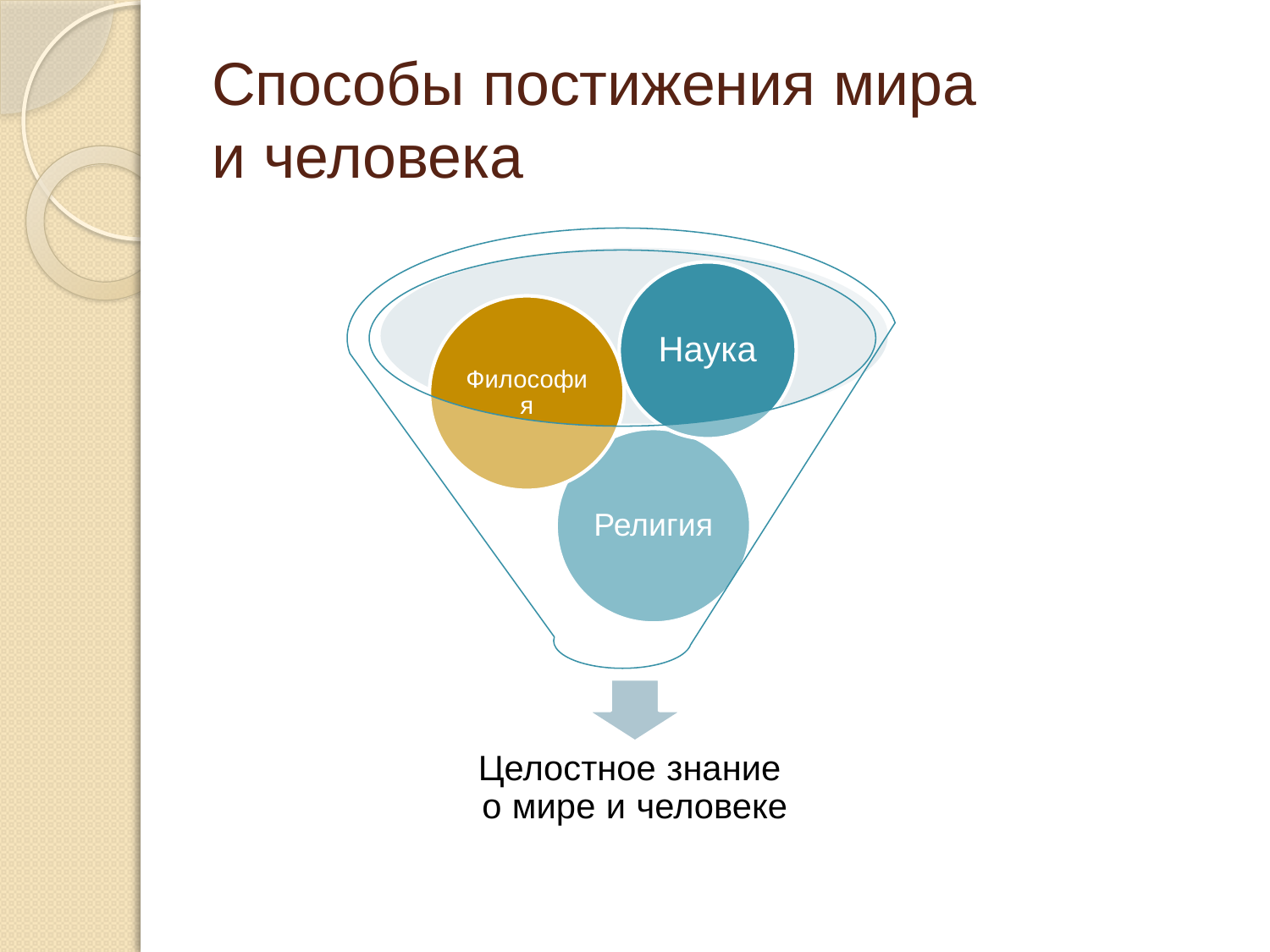

# Способы постижения мира и человека
Целостное знание
о мире и человеке
Религия
Философия
Наука